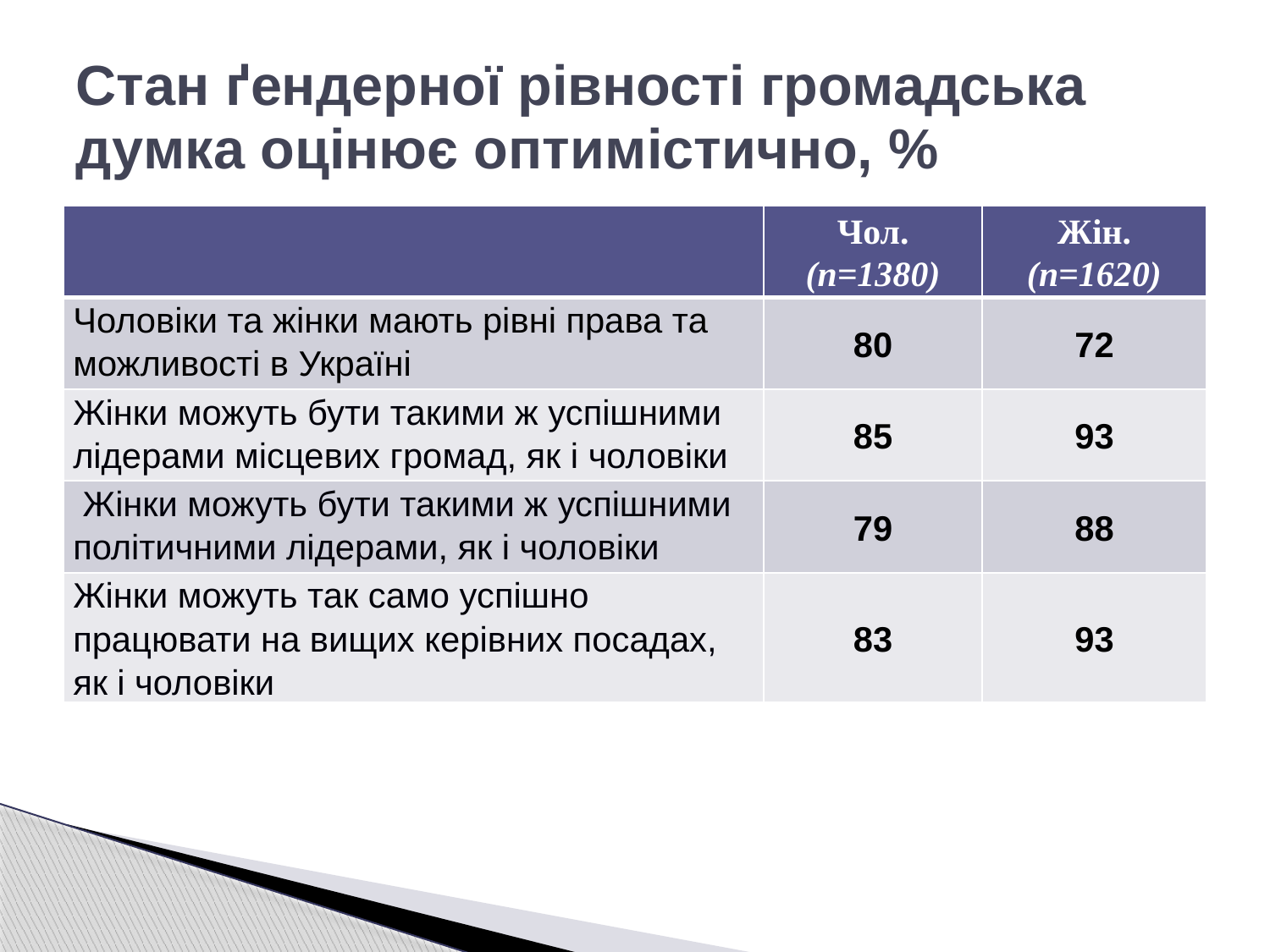

# Стан ґендерної рівності громадська думка оцінює оптимістично, %
|  | Чол. (n=1380) | Жін. (n=1620) |
| --- | --- | --- |
| Чоловіки та жінки мають рівні права та можливості в Україні | 80 | 72 |
| Жінки можуть бути такими ж успішними лідерами місцевих громад, як і чоловіки | 85 | 93 |
| Жінки можуть бути такими ж успішними політичними лідерами, як і чоловіки | 79 | 88 |
| Жінки можуть так само успішно працювати на вищих керівних посадах, як і чоловіки | 83 | 93 |